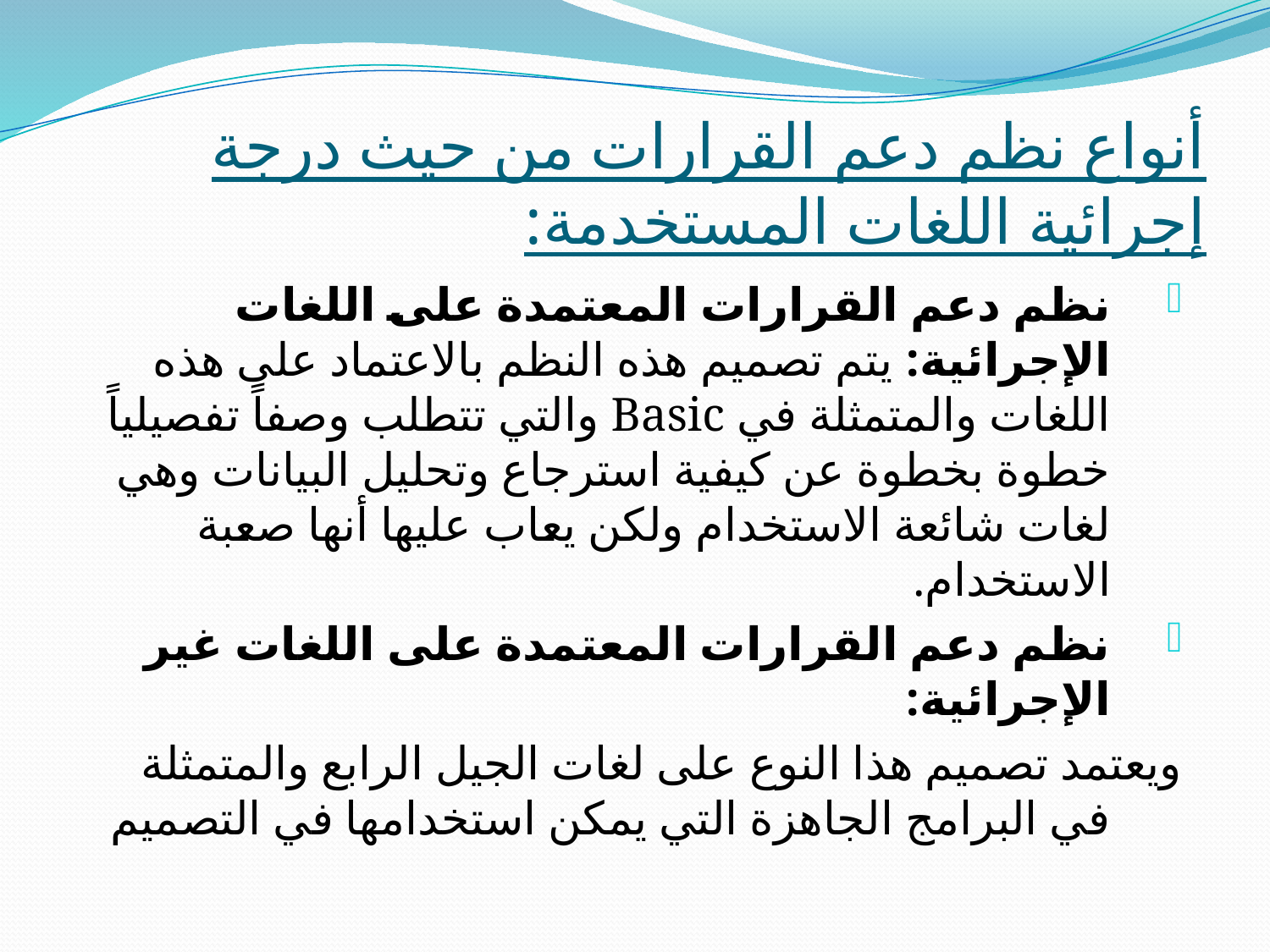

# أنواع نظم دعم القرارات من حيث درجة إجرائية اللغات المستخدمة:
نظم دعم القرارات المعتمدة على اللغات الإجرائية: يتم تصميم هذه النظم بالاعتماد على هذه اللغات والمتمثلة في Basic والتي تتطلب وصفاً تفصيلياً خطوة بخطوة عن كيفية استرجاع وتحليل البيانات وهي لغات شائعة الاستخدام ولكن يعاب عليها أنها صعبة الاستخدام.
نظم دعم القرارات المعتمدة على اللغات غير الإجرائية:
ويعتمد تصميم هذا النوع على لغات الجيل الرابع والمتمثلة في البرامج الجاهزة التي يمكن استخدامها في التصميم